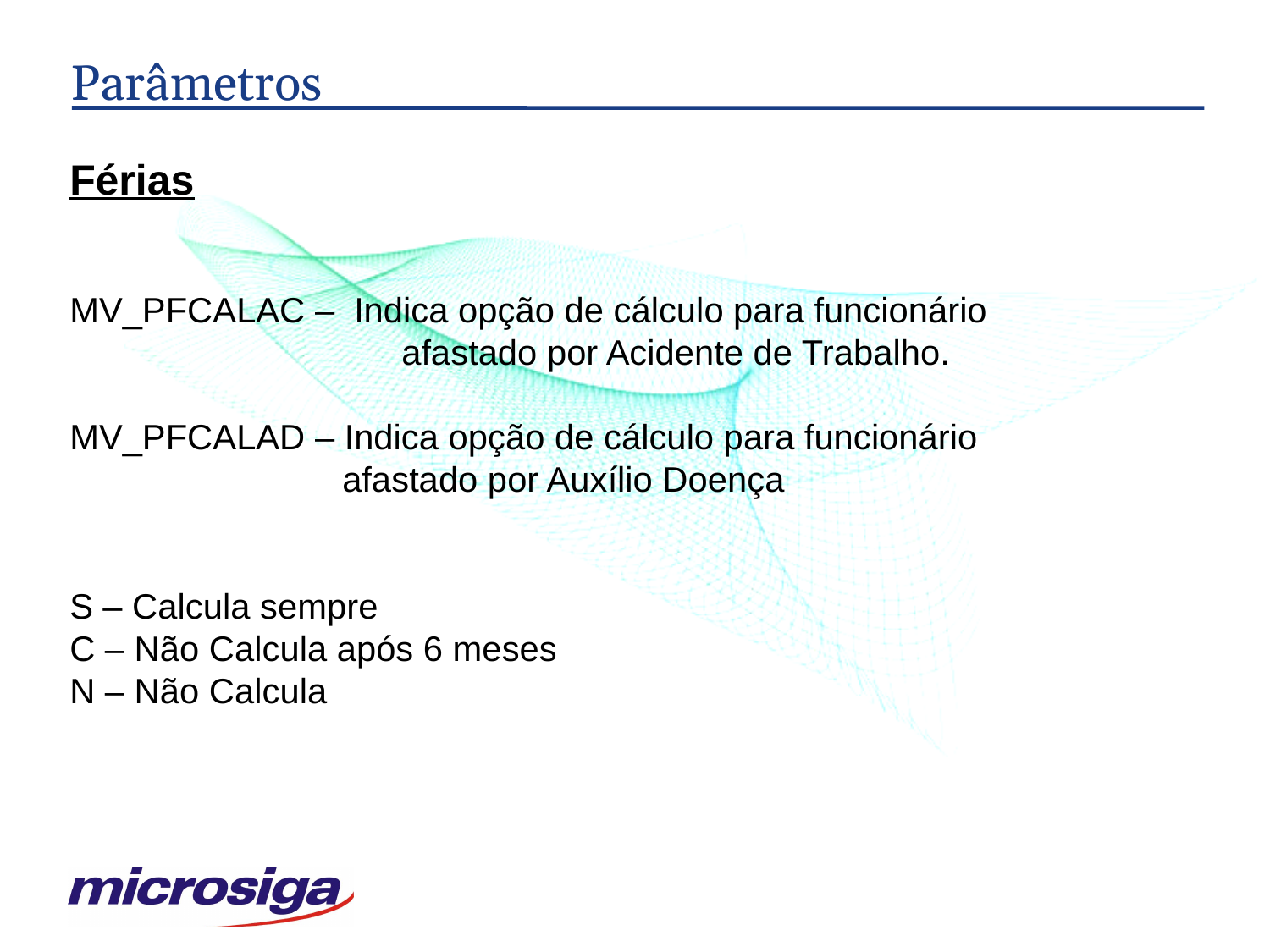

# Parâmetros
Férias

MV_PFCALAC –  Indica opção de cálculo para funcionário
		        afastado por Acidente de Trabalho.

MV_PFCALAD – Indica opção de cálculo para funcionário
                            afastado por Auxílio Doença

S – Calcula sempre
C – Não Calcula após 6 meses
N – Não Calcula